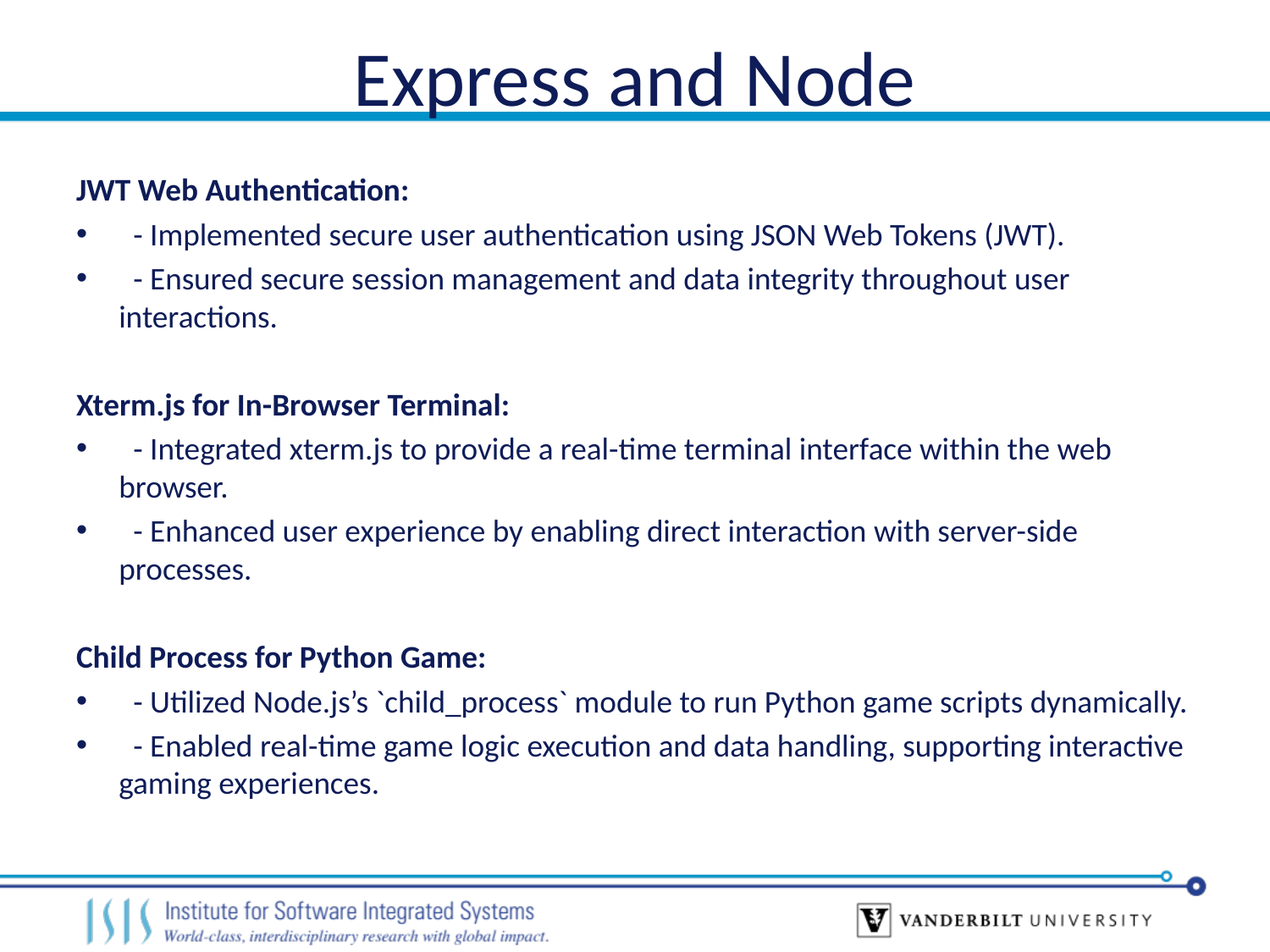

# Express and Node
JWT Web Authentication:
  - Implemented secure user authentication using JSON Web Tokens (JWT).
  - Ensured secure session management and data integrity throughout user interactions.

Xterm.js for In-Browser Terminal:
  - Integrated xterm.js to provide a real-time terminal interface within the web browser.
  - Enhanced user experience by enabling direct interaction with server-side processes.

Child Process for Python Game:
  - Utilized Node.js’s `child_process` module to run Python game scripts dynamically.
  - Enabled real-time game logic execution and data handling, supporting interactive gaming experiences.